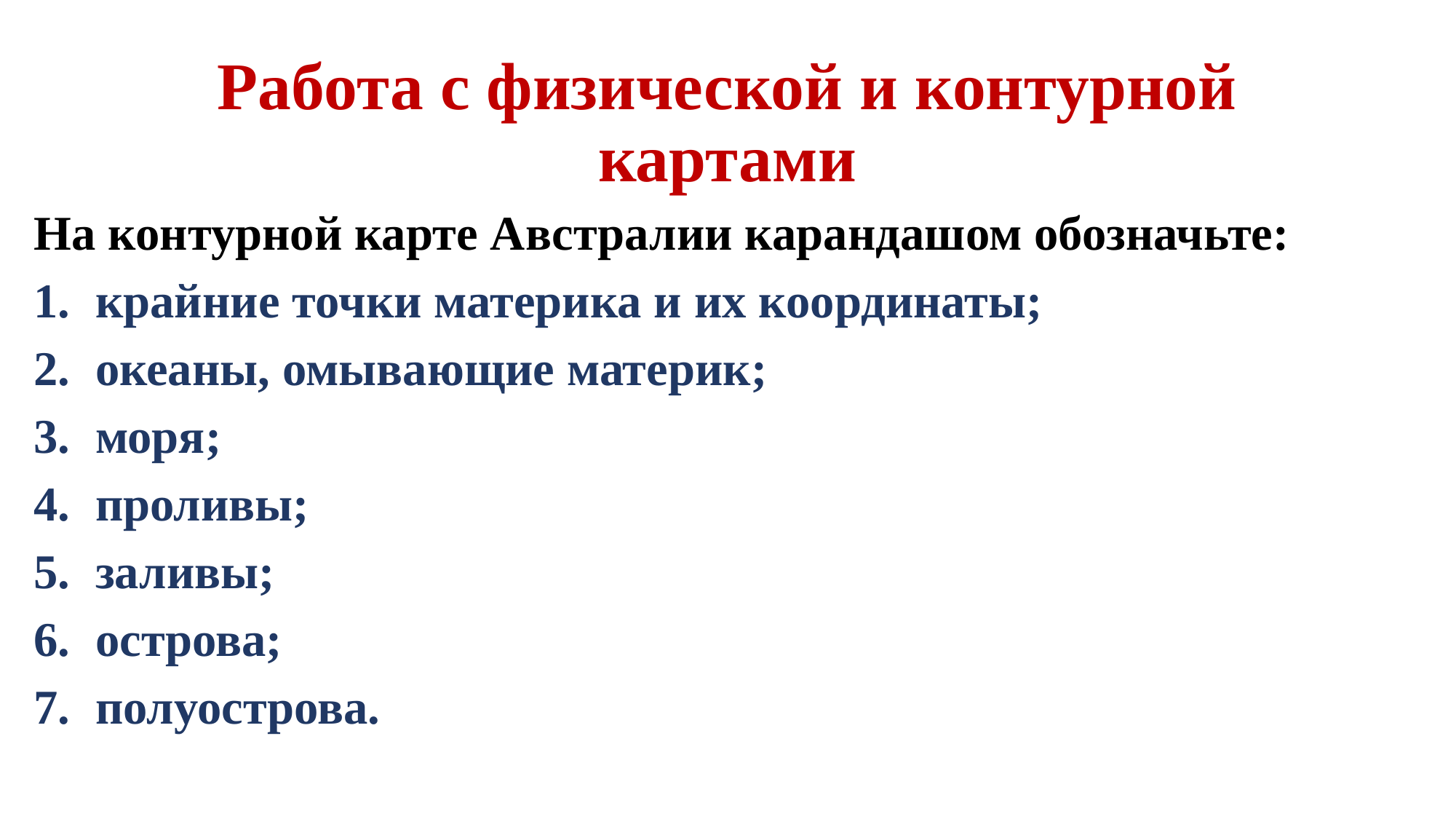

# Работа с физической и контурной картами
На контурной карте Австралии карандашом обозначьте:
крайние точки материка и их координаты;
океаны, омывающие материк;
моря;
проливы;
заливы;
острова;
полуострова.